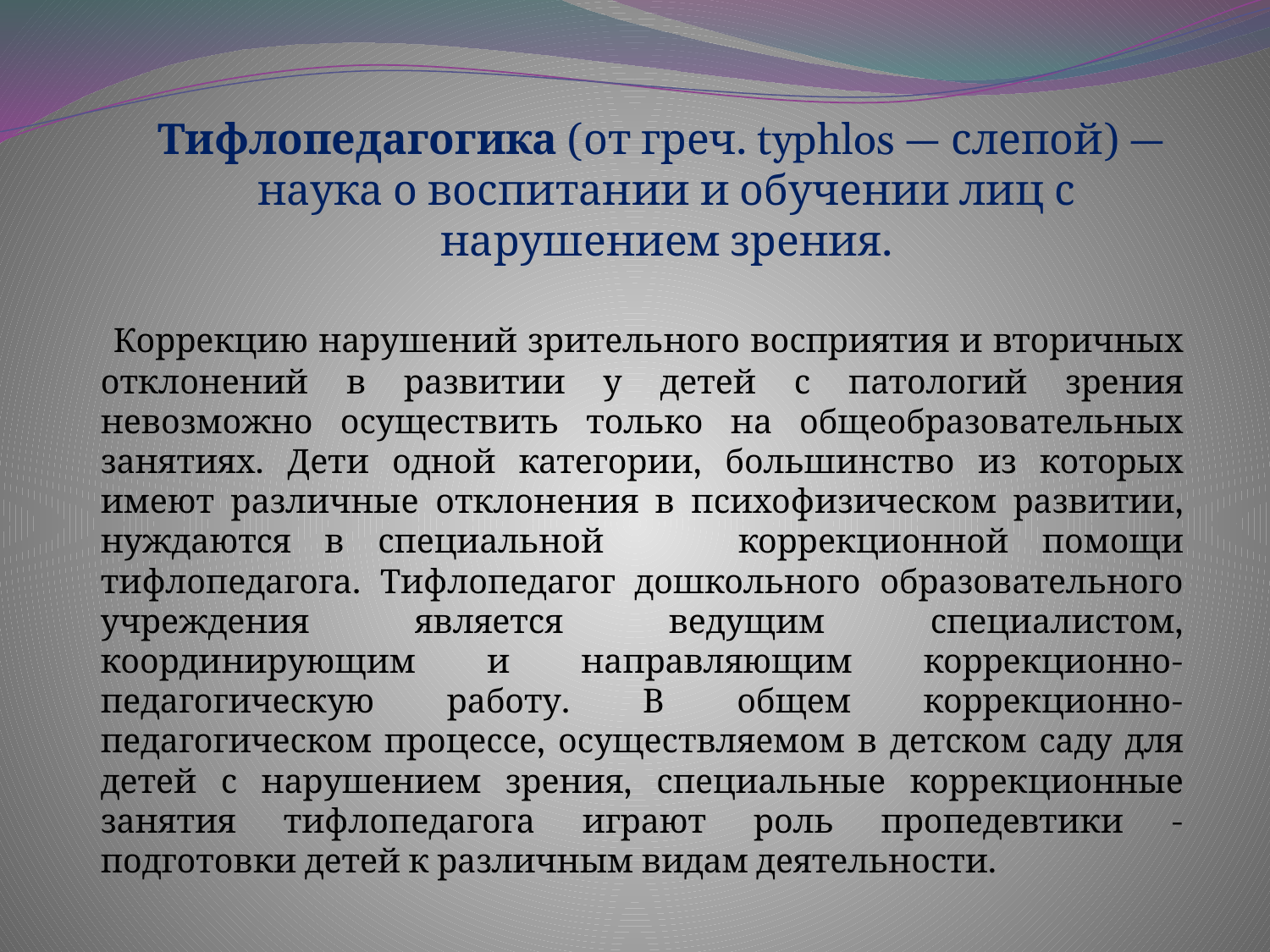

Тифлопедагогика (от греч. typhlos — слепой) —
наука о воспитании и обучении лиц с нарушением зрения.
    Коррекцию нарушений зрительного восприятия и вторичных отклонений в развитии у детей с патологий зрения невозможно осуществить только на общеобразовательных занятиях. Дети одной категории, большинство из которых имеют различные отклонения в психофизическом развитии, нуждаются в специальной    коррекционной помощи тифлопедагога. Тифлопедагог дошкольного образовательного учреждения является ведущим специалистом, координирующим и направляющим коррекционно-педагогическую работу. В общем коррекционно-педагогическом процессе, осуществляемом в детском саду для детей с нарушением зрения, специальные коррекционные занятия тифлопедагога играют роль пропедевтики - подготовки детей к различным видам деятельности.